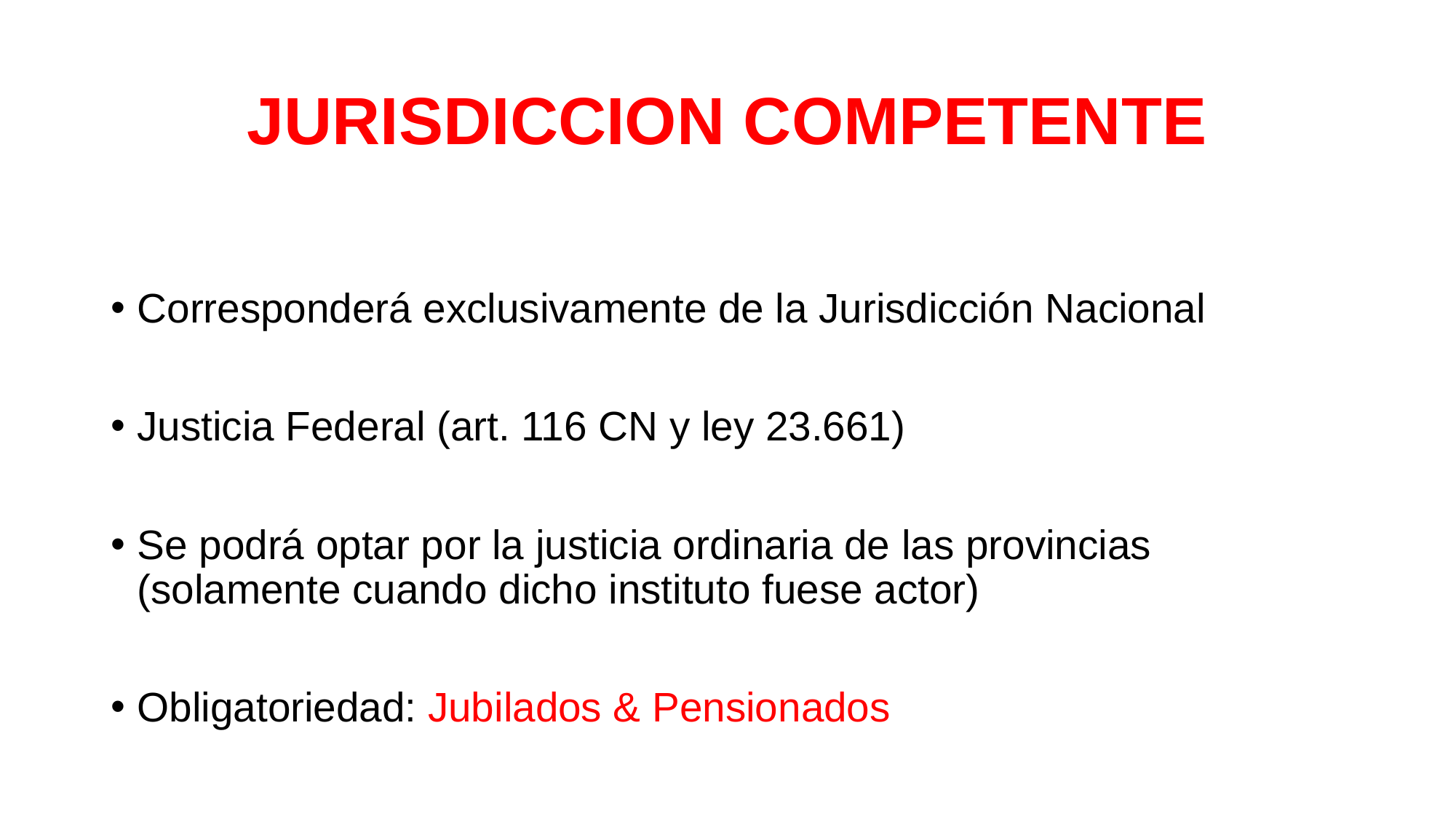

# JURISDICCION COMPETENTE

Corresponderá exclusivamente de la Jurisdicción Nacional

Justicia Federal (art. 116 CN y ley 23.661)

Se podrá optar por la justicia ordinaria de las provincias (solamente cuando dicho instituto fuese actor)

Obligatoriedad: Jubilados & Pensionados